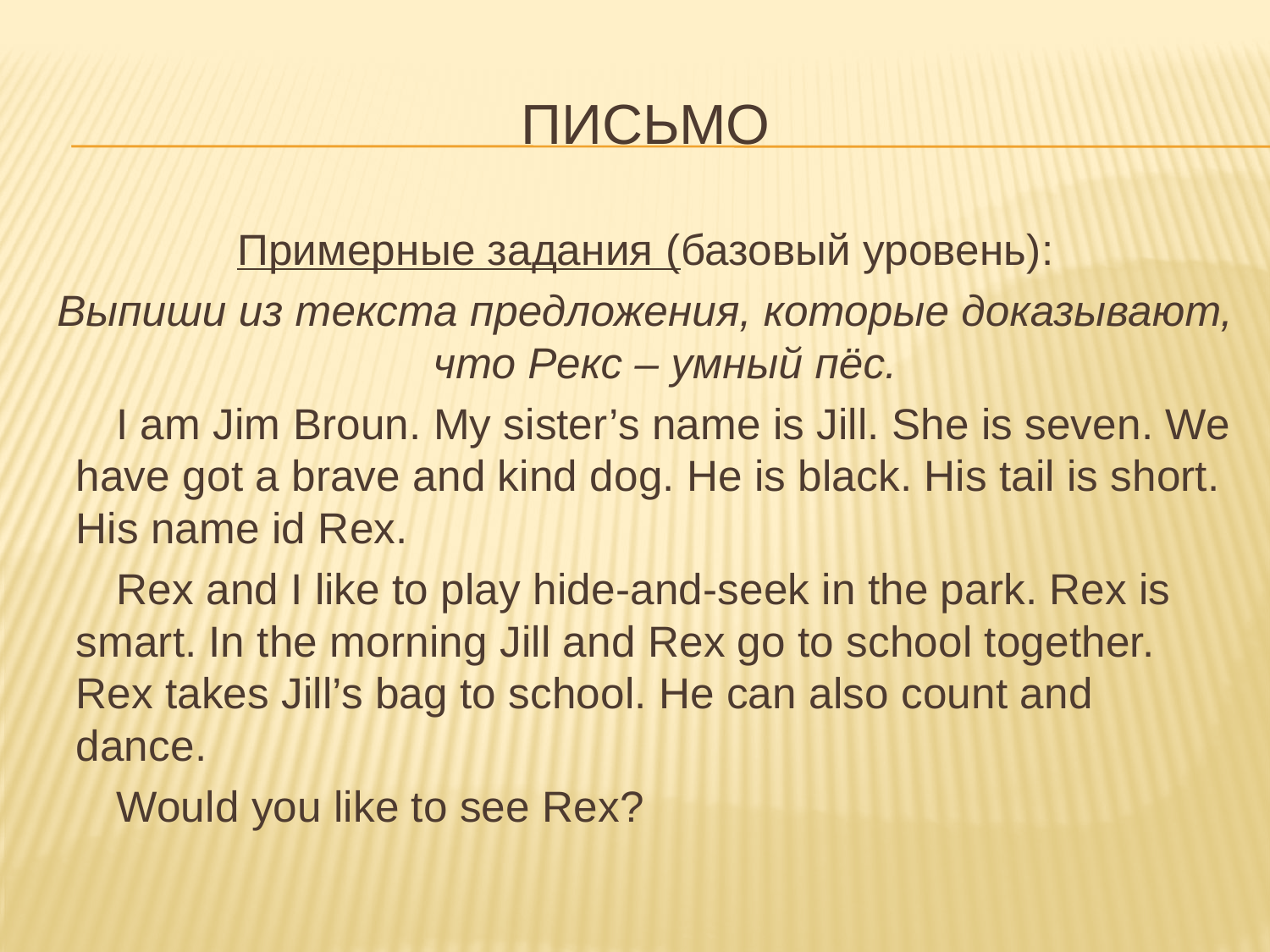

# письмо
Примерные задания (базовый уровень):
Выпиши из текста предложения, которые доказывают, что Рекс – умный пёс.
I am Jim Broun. My sister’s name is Jill. She is seven. We have got a brave and kind dog. He is black. His tail is short. His name id Rex.
Rex and I like to play hide-and-seek in the park. Rex is smart. In the morning Jill and Rex go to school together. Rex takes Jill’s bag to school. He can also count and dance.
Would you like to see Rex?